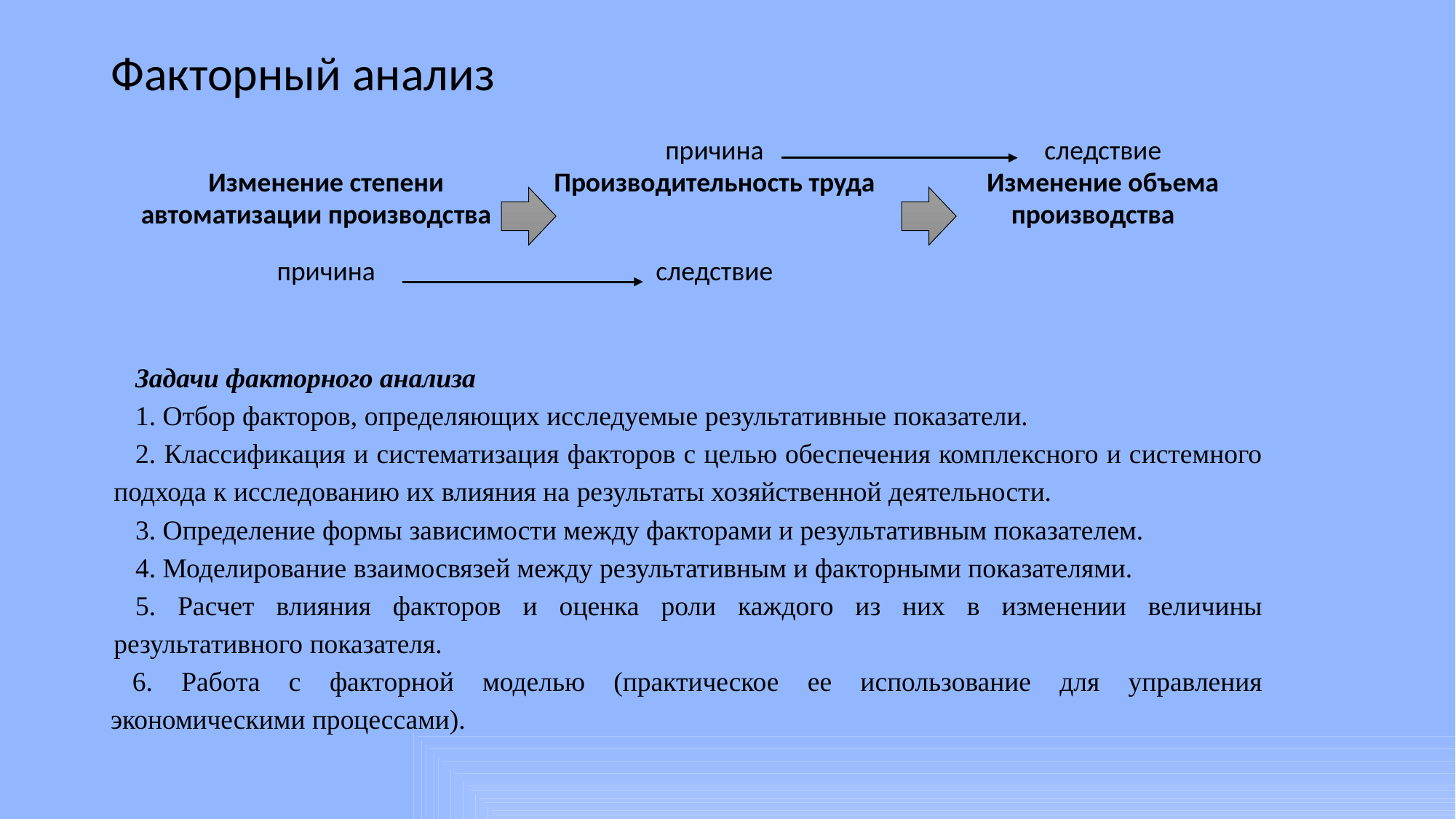

# Факторный анализ
|  | причина | следствие |
| --- | --- | --- |
| Изменение степени автоматизации производства | Производительность труда | Изменение объема производства |
| причина | следствие |  |

Задачи факторного анализа
1. Отбор факторов, определяющих исследуемые результативные показатели.
2. Классификация и систематизация факторов с целью обеспечения комплексного и системного подхода к исследованию их влияния на результаты хозяйственной деятельности.
3. Определение формы зависимости между факторами и результативным показателем.
4. Моделирование взаимосвязей между результативным и факторными показателями.
5. Расчет влияния факторов и оценка роли каждого из них в изменении величины результативного показателя.
6. Работа с факторной моделью (практическое ее использование для управления экономическими процессами).